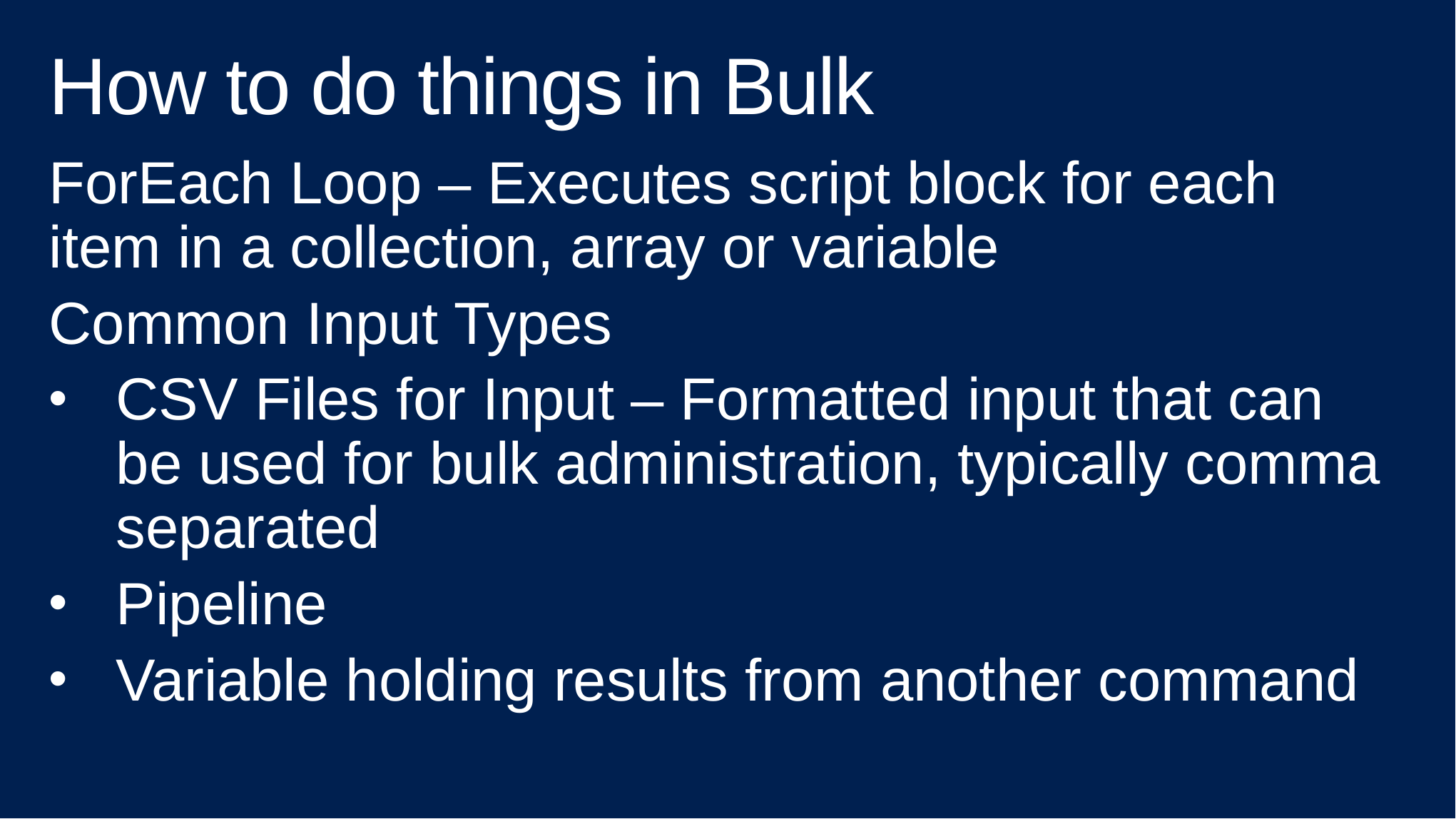

# How to do things in Bulk
ForEach Loop – Executes script block for each item in a collection, array or variable
Common Input Types
CSV Files for Input – Formatted input that can be used for bulk administration, typically comma separated
Pipeline
Variable holding results from another command